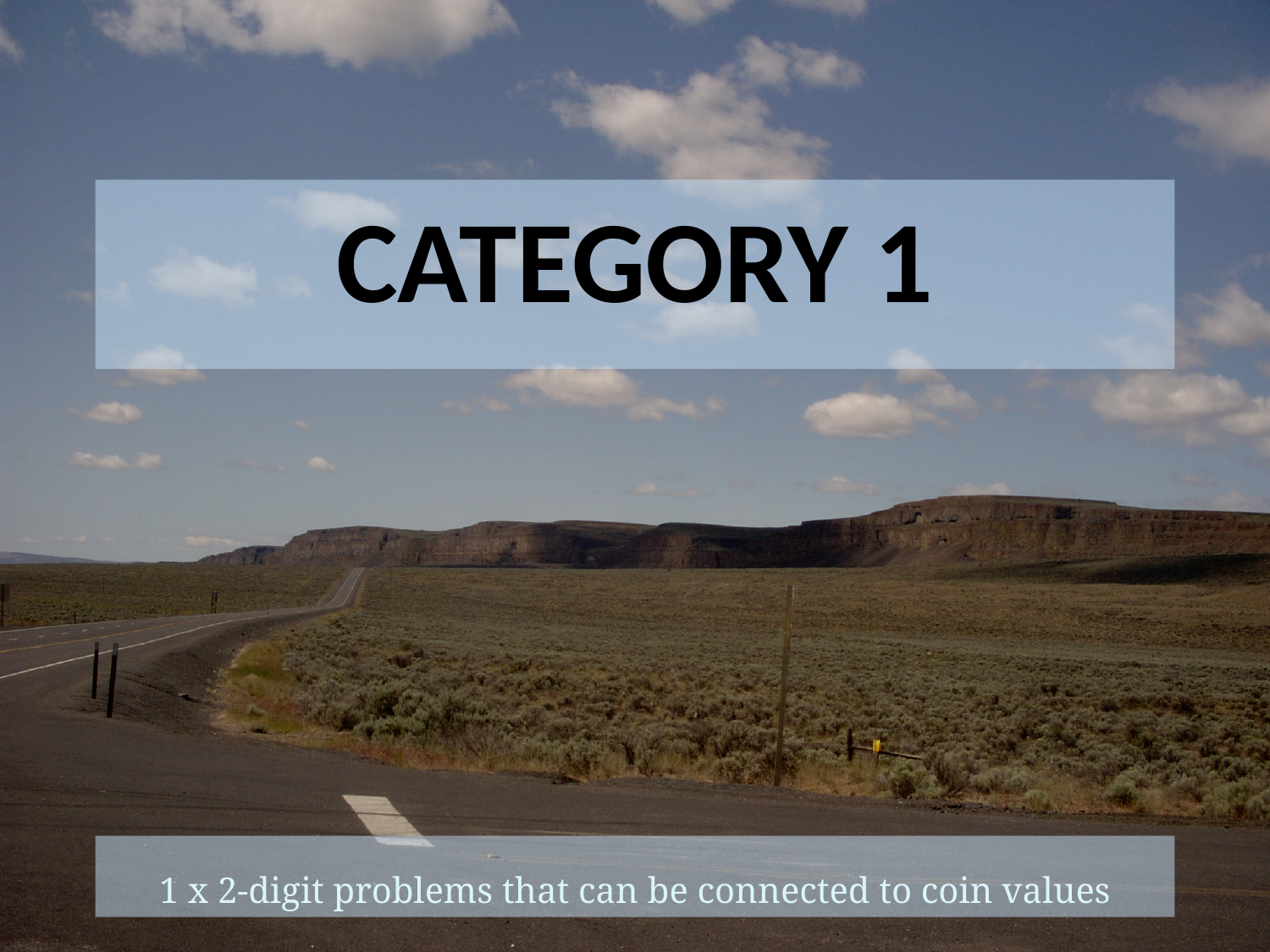

# Category 1
1 x 2-digit problems that can be connected to coin values